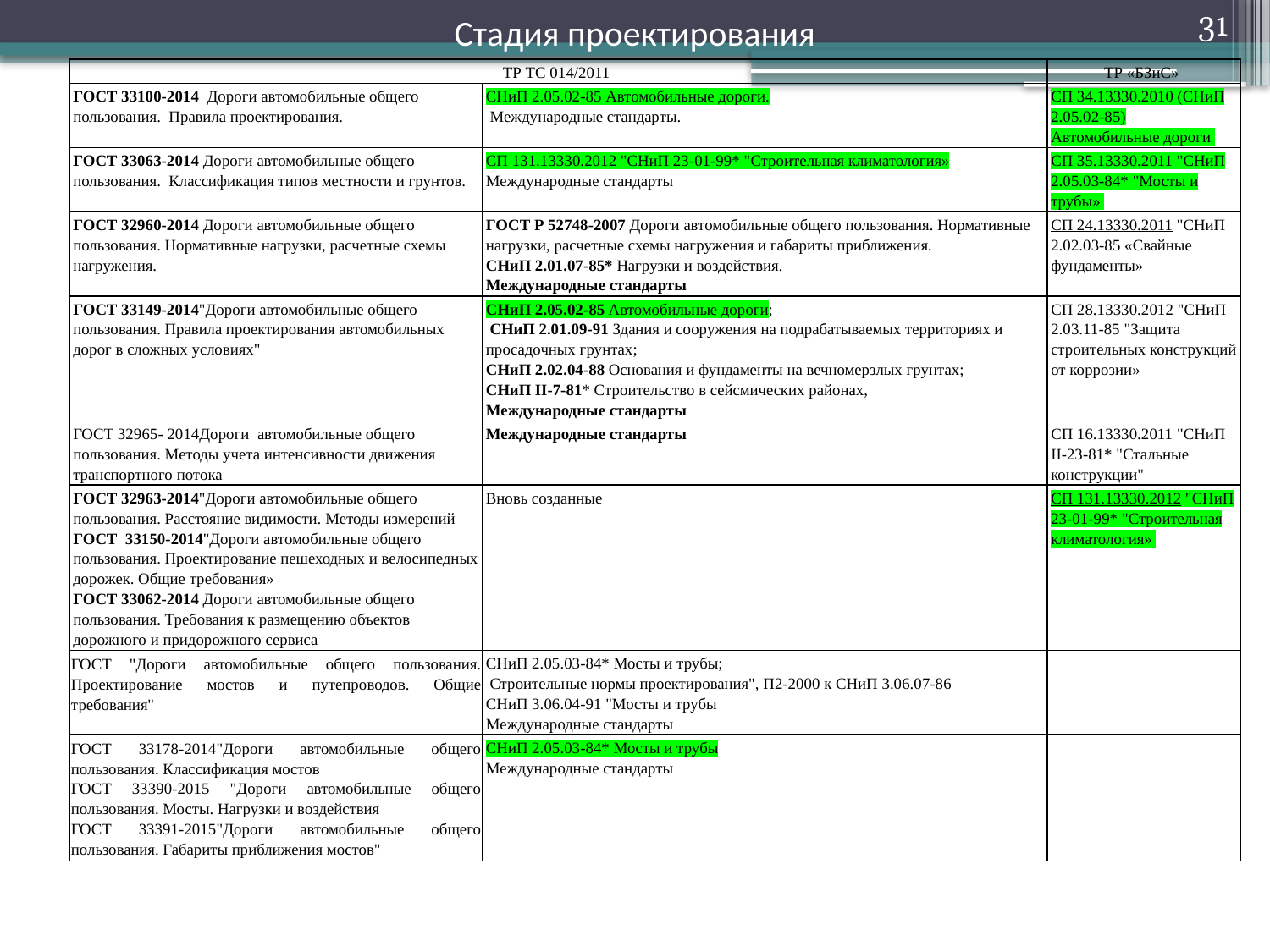

31
Стадия проектирования
| ТР ТС 014/2011 |  | ТР «БЗиС» |
| --- | --- | --- |
| ГОСТ 33100-2014 Дороги автомобильные общего пользования. Правила проектирования. | СНиП 2.05.02-85 Автомобильные дороги. Международные стандарты. | СП 34.13330.2010 (СНиП 2.05.02-85) Автомобильные дороги |
| ГОСТ 33063-2014 Дороги автомобильные общего пользования. Классификация типов местности и грунтов. | СП 131.13330.2012 "СНиП 23-01-99\* "Строительная климатология» Международные стандарты | СП 35.13330.2011 "СНиП 2.05.03-84\* "Мосты и трубы» |
| ГОСТ 32960-2014 Дороги автомобильные общего пользования. Нормативные нагрузки, расчетные схемы нагружения. | ГОСТ Р 52748-2007 Дороги автомобильные общего пользования. Нормативные нагрузки, расчетные схемы нагружения и габариты приближения. СНиП 2.01.07-85\* Нагрузки и воздействия. Международные стандарты | СП 24.13330.2011 "СНиП 2.02.03-85 «Свайные фундаменты» |
| ГОСТ 33149-2014"Дороги автомобильные общего пользования. Правила проектирования автомобильных дорог в сложных условиях" | СНиП 2.05.02-85 Автомобильные дороги; СНиП 2.01.09-91 Здания и сооружения на подрабатываемых территориях и просадочных грунтах; СНиП 2.02.04-88 Основания и фундаменты на вечномерзлых грунтах; СНиП II-7-81\* Строительство в сейсмических районах, Международные стандарты | СП 28.13330.2012 "СНиП 2.03.11-85 "Защита строительных конструкций от коррозии» |
| ГОСТ 32965- 2014Дороги автомобильные общего пользования. Методы учета интенсивности движения транспортного потока | Международные стандарты | СП 16.13330.2011 "СНиП II-23-81\* "Стальные конструкции" |
| ГОСТ 32963-2014"Дороги автомобильные общего пользования. Расстояние видимости. Методы измерений ГОСТ 33150-2014"Дороги автомобильные общего пользования. Проектирование пешеходных и велосипедных дорожек. Общие требования» ГОСТ 33062-2014 Дороги автомобильные общего пользования. Требования к размещению объектов дорожного и придорожного сервиса | Вновь созданные | СП 131.13330.2012 "СНиП 23-01-99\* "Строительная климатология» |
| ГОСТ "Дороги автомобильные общего пользования. Проектирование мостов и путепроводов. Общие требования" | СНиП 2.05.03-84\* Мосты и трубы; Строительные нормы проектирования", П2-2000 к СНиП 3.06.07-86 СНиП 3.06.04-91 "Мосты и трубы Международные стандарты |  |
| ГОСТ 33178-2014"Дороги автомобильные общего пользования. Классификация мостов ГОСТ 33390-2015 "Дороги автомобильные общего пользования. Мосты. Нагрузки и воздействия ГОСТ 33391-2015"Дороги автомобильные общего пользования. Габариты приближения мостов" | СНиП 2.05.03-84\* Мосты и трубы Международные стандарты |  |